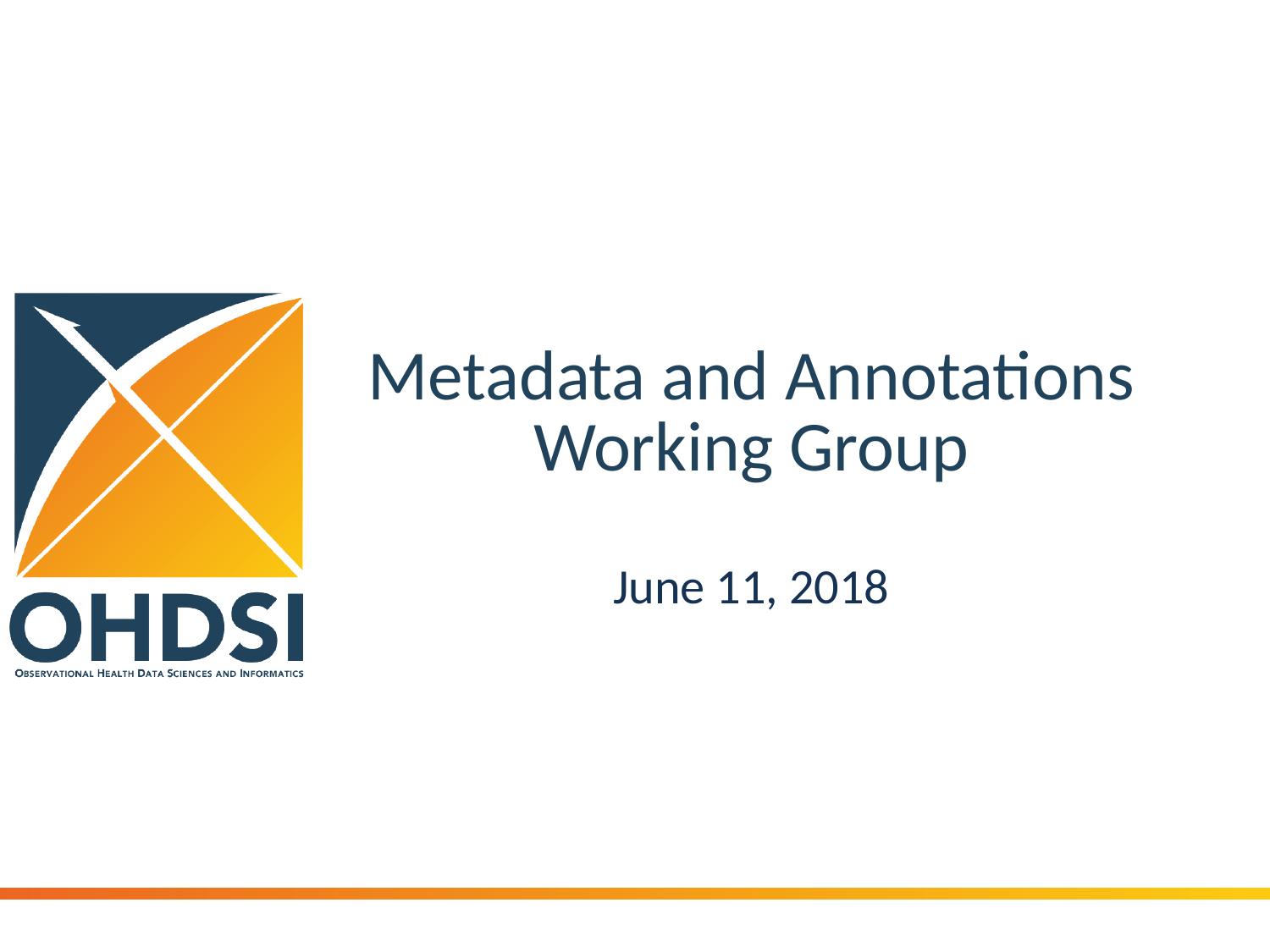

# Metadata and Annotations Working Group
June 11, 2018